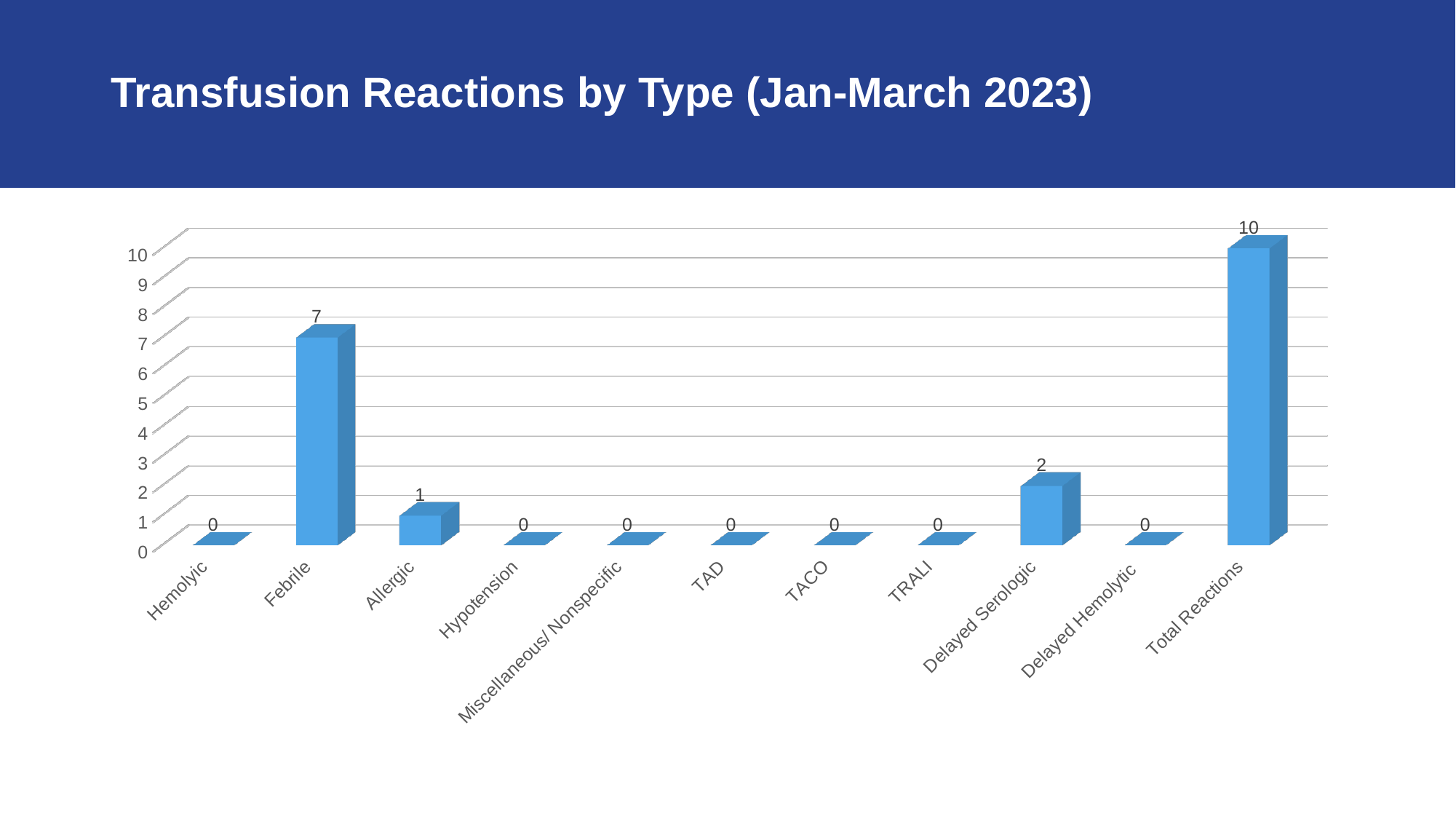

# Transfusion Reactions by Type (Jan-March 2023)

[unsupported chart]